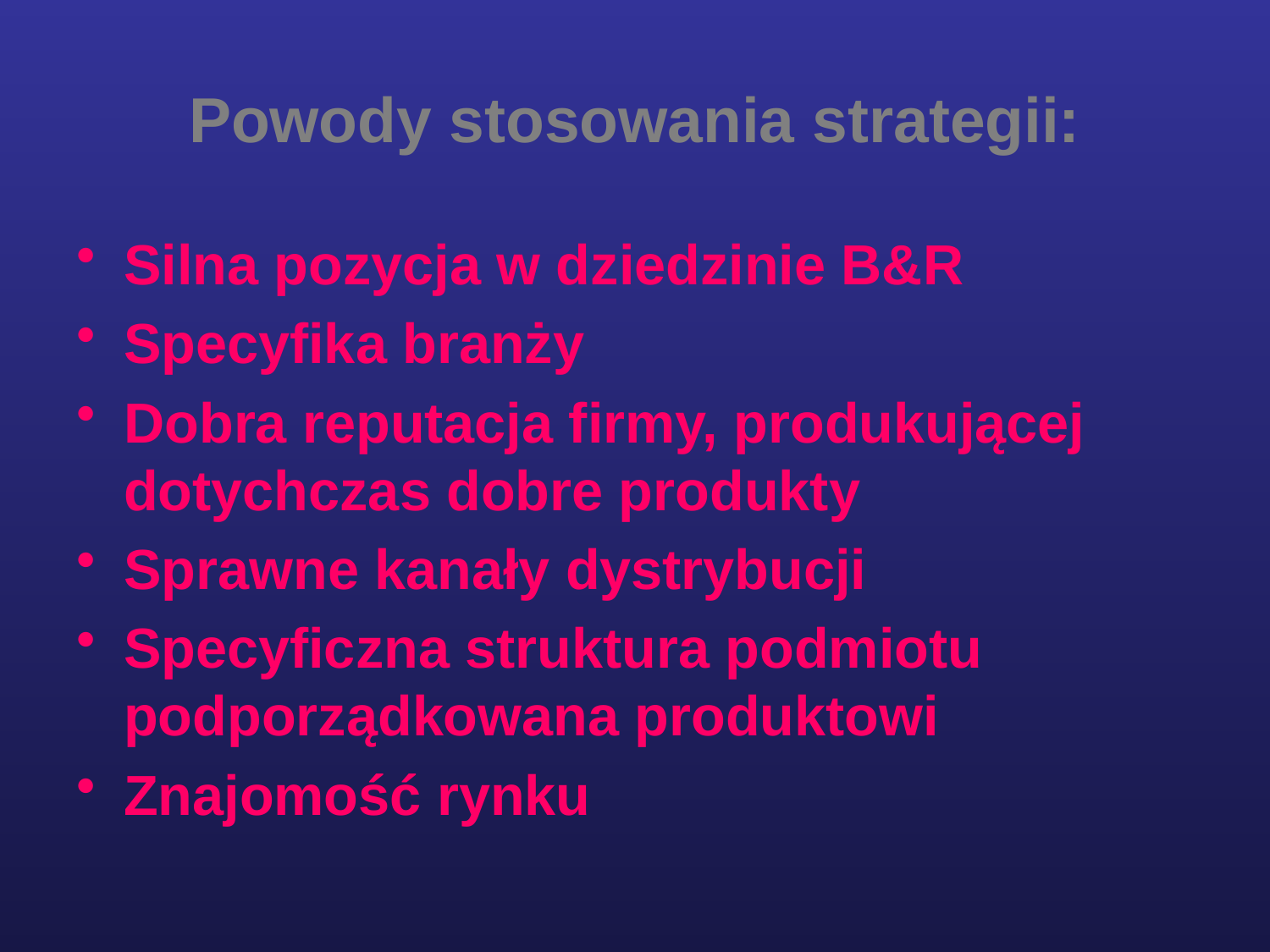

# Powody stosowania strategii:
Silna pozycja w dziedzinie B&R
Specyfika branży
Dobra reputacja firmy, produkującej dotychczas dobre produkty
Sprawne kanały dystrybucji
Specyficzna struktura podmiotu podporządkowana produktowi
Znajomość rynku